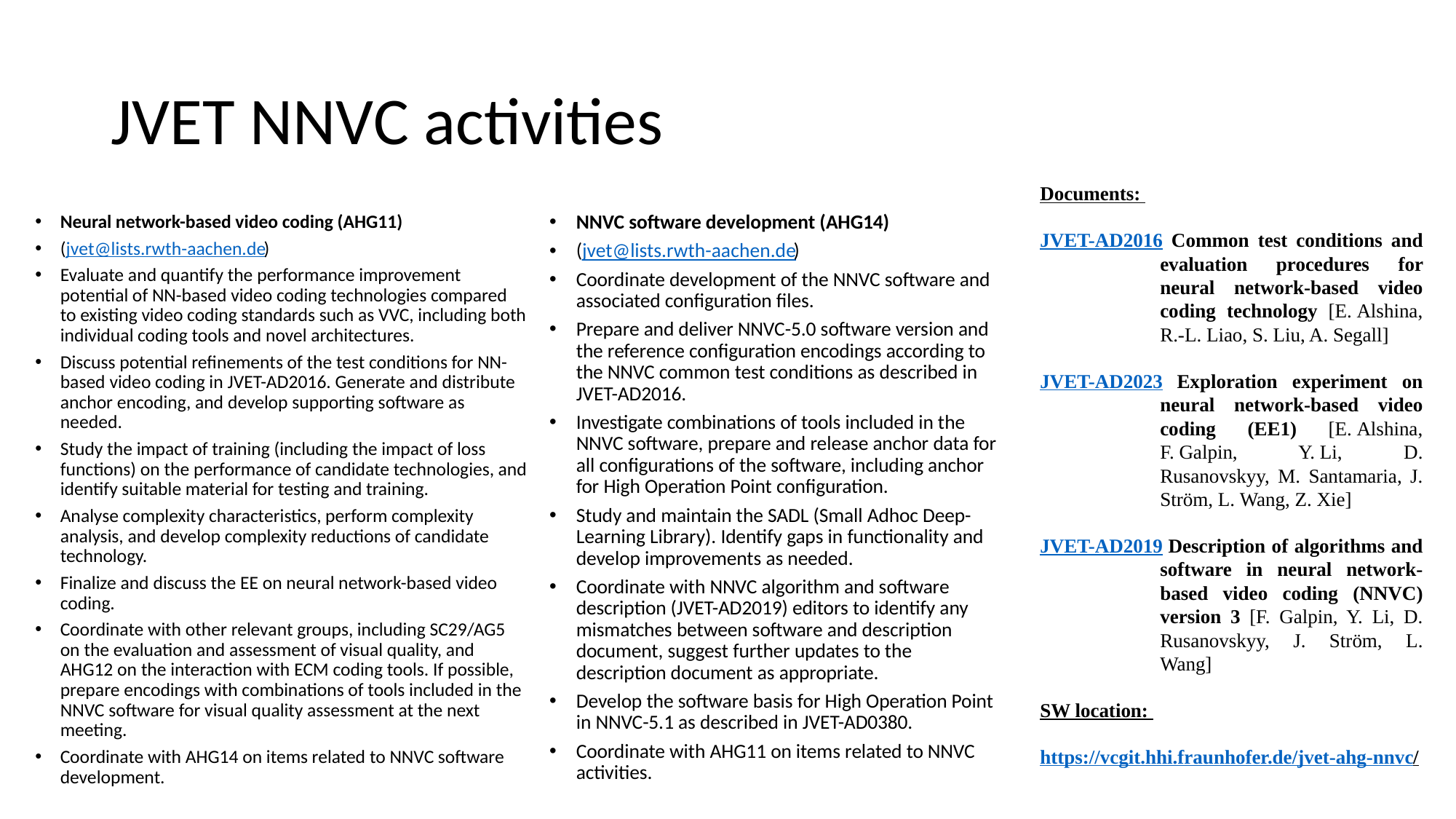

# JVET NNVC activities
Documents:
JVET-AD2016 Common test conditions and evaluation procedures for neural network-based video coding technology [E. Alshina, R.-L. Liao, S. Liu, A. Segall]
JVET-AD2023 Exploration experiment on neural network-based video coding (EE1) [E. Alshina, F. Galpin, Y. Li, D. Rusanovskyy, M. Santamaria, J. Ström, L. Wang, Z. Xie]
JVET-AD2019 Description of algorithms and software in neural network-based video coding (NNVC) version 3 [F. Galpin, Y. Li, D. Rusanovskyy, J. Ström, L. Wang]
SW location:
https://vcgit.hhi.fraunhofer.de/jvet-ahg-nnvc/
Neural network-based video coding (AHG11)
(jvet@lists.rwth-aachen.de)
Evaluate and quantify the performance improvement potential of NN-based video coding technologies compared to existing video coding standards such as VVC, including both individual coding tools and novel architectures.
Discuss potential refinements of the test conditions for NN-based video coding in JVET-AD2016. Generate and distribute anchor encoding, and develop supporting software as needed.
Study the impact of training (including the impact of loss functions) on the performance of candidate technologies, and identify suitable material for testing and training.
Analyse complexity characteristics, perform complexity analysis, and develop complexity reductions of candidate technology.
Finalize and discuss the EE on neural network-based video coding.
Coordinate with other relevant groups, including SC29/AG5 on the evaluation and assessment of visual quality, and AHG12 on the interaction with ECM coding tools. If possible, prepare encodings with combinations of tools included in the NNVC software for visual quality assessment at the next meeting.
Coordinate with AHG14 on items related to NNVC software development.
NNVC software development (AHG14)
(jvet@lists.rwth-aachen.de)
Coordinate development of the NNVC software and associated configuration files.
Prepare and deliver NNVC-5.0 software version and the reference configuration encodings according to the NNVC common test conditions as described in JVET-AD2016.
Investigate combinations of tools included in the NNVC software, prepare and release anchor data for all configurations of the software, including anchor for High Operation Point configuration.
Study and maintain the SADL (Small Adhoc Deep-Learning Library). Identify gaps in functionality and develop improvements as needed.
Coordinate with NNVC algorithm and software description (JVET-AD2019) editors to identify any mismatches between software and description document, suggest further updates to the description document as appropriate.
Develop the software basis for High Operation Point in NNVC-5.1 as described in JVET-AD0380.
Coordinate with AHG11 on items related to NNVC activities.